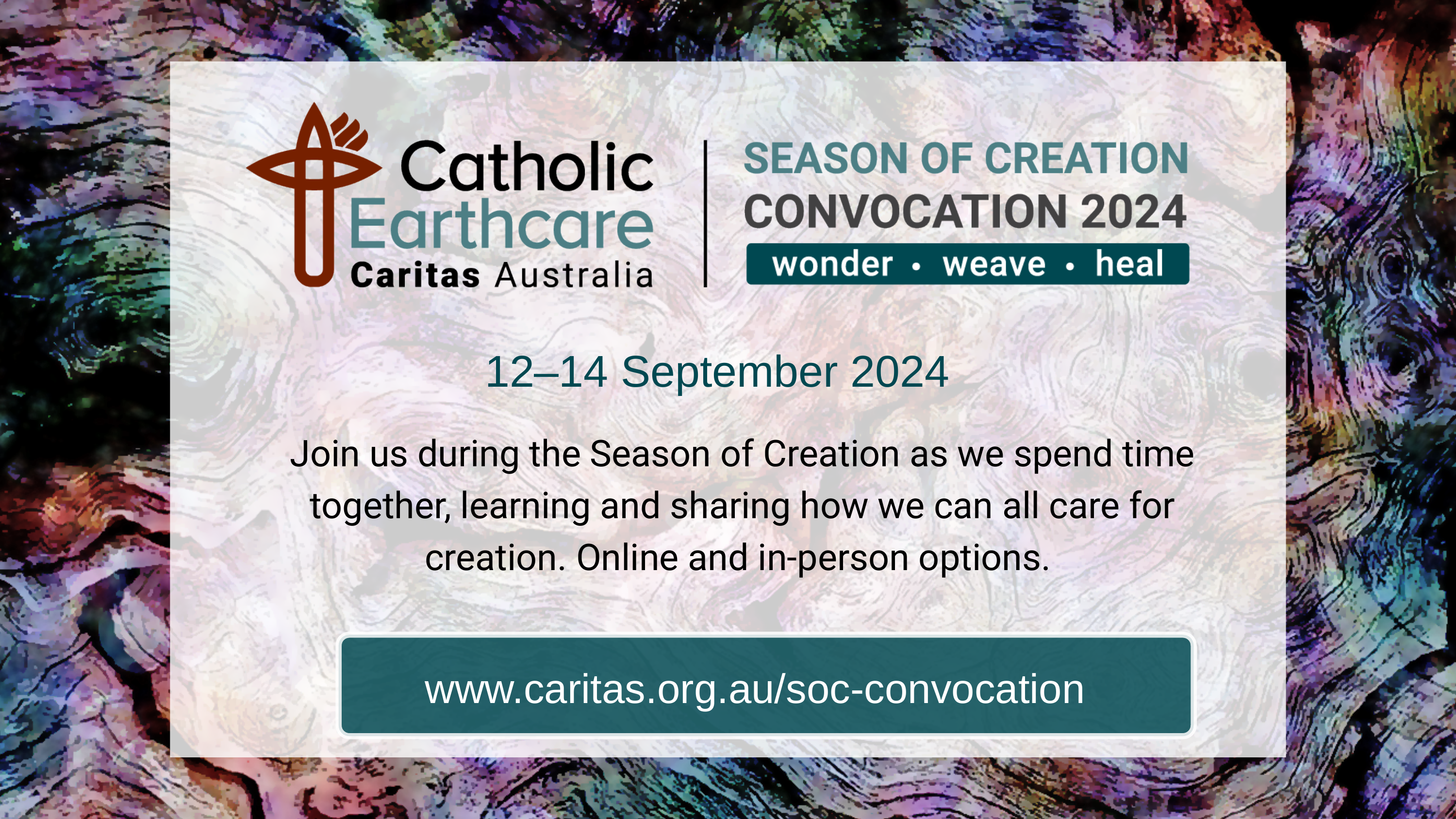

12–14 September 2024
Join us during the Season of Creation as we spend time together, learning and sharing how we can all care for creation. Online and in-person options.

www.caritas.org.au/soc-convocation